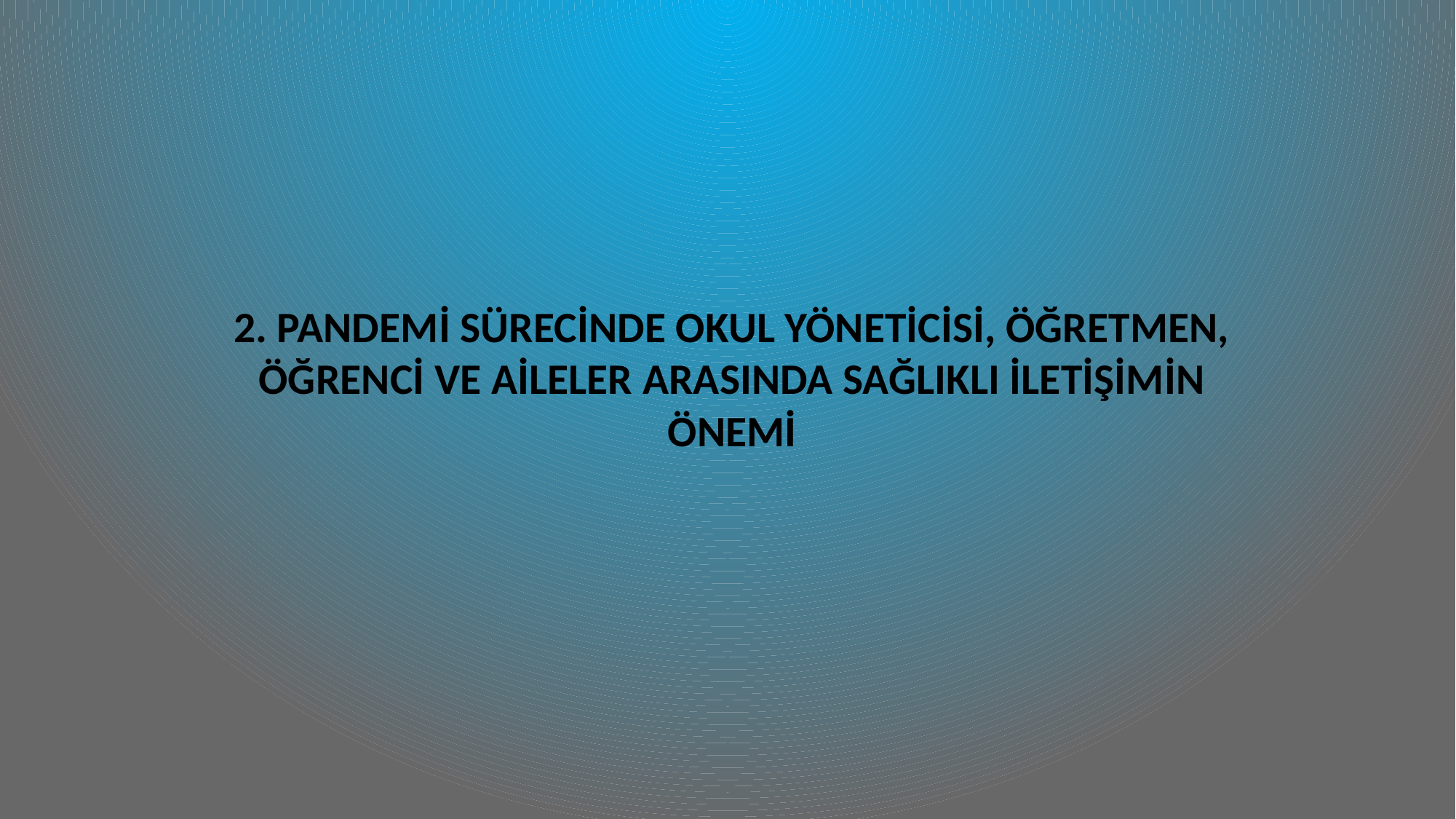

# 2. PANDEMİ SÜRECİNDE OKUL YÖNETİCİSİ, ÖĞRETMEN, ÖĞRENCİ VE AİLELER ARASINDA SAĞLIKLI İLETİŞİMİN ÖNEMİ